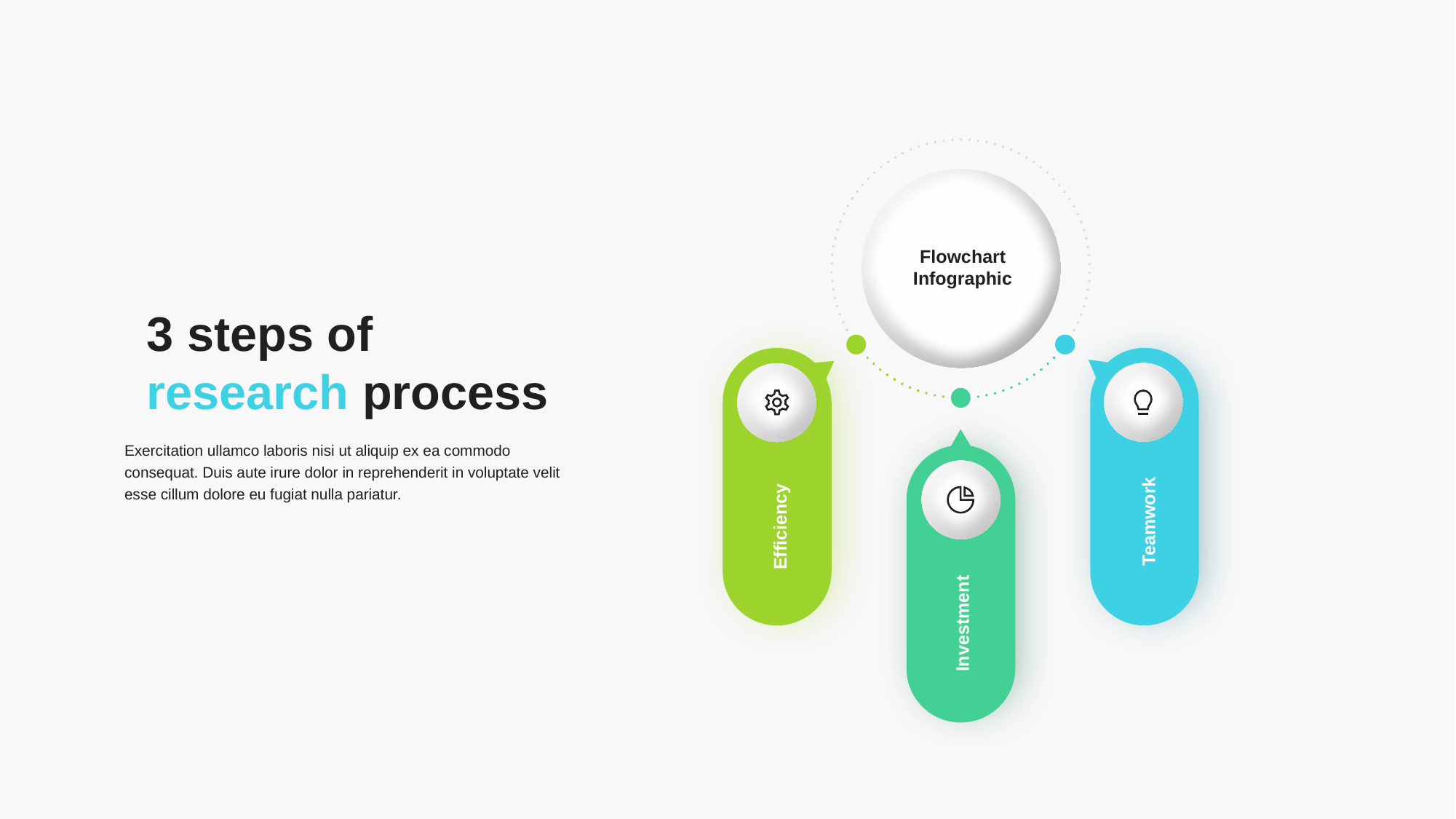

Flowchart
Infographic
3 steps of
research process

Exercitation ullamco laboris nisi ut aliquip ex ea commodo consequat. Duis aute irure dolor in reprehenderit in voluptate velit esse cillum dolore eu fugiat nulla pariatur.

Teamwork
Efficiency
Investment